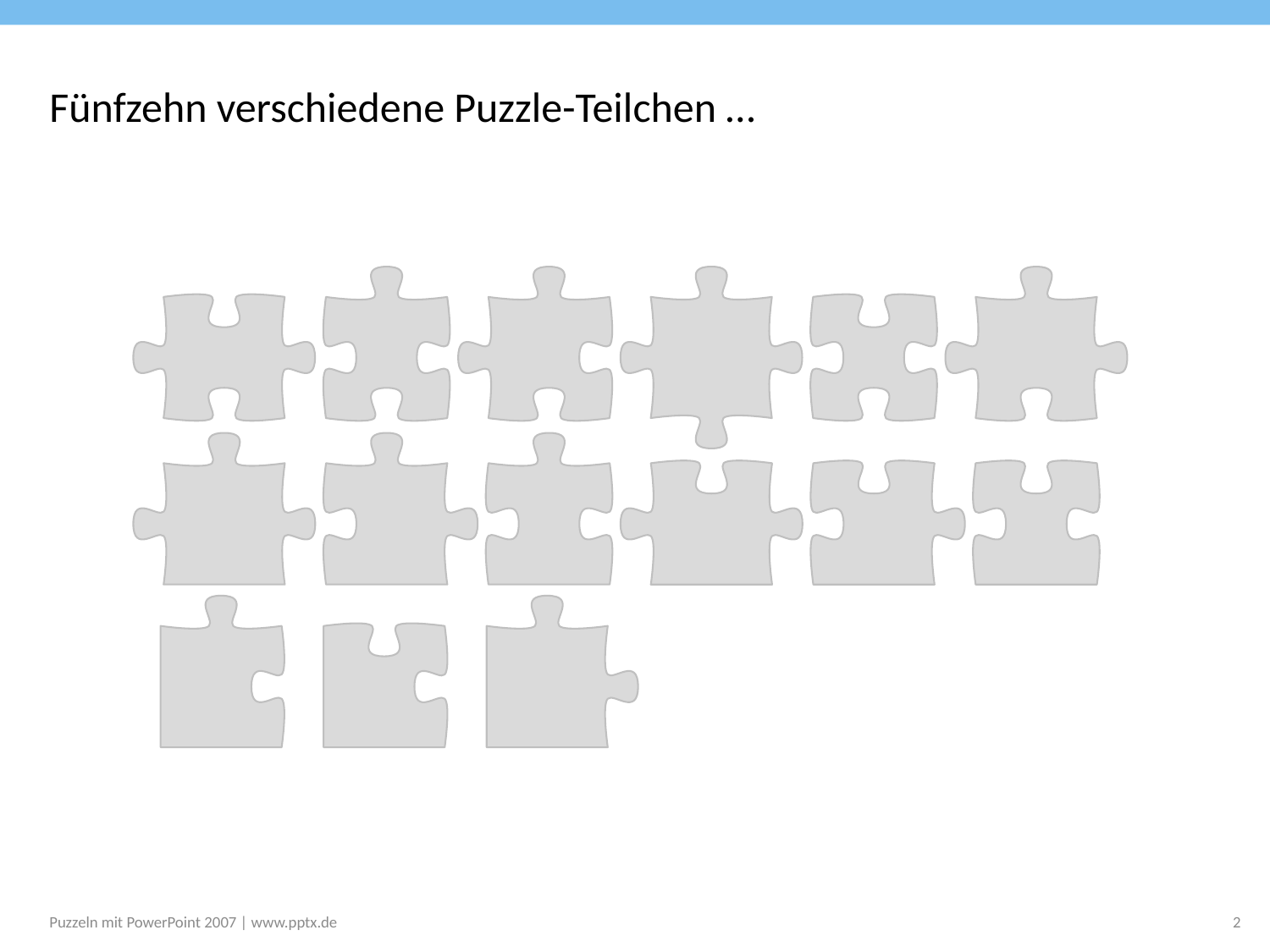

# Fünfzehn verschiedene Puzzle-Teilchen …

Puzzeln mit PowerPoint 2007 | www.pptx.de
2